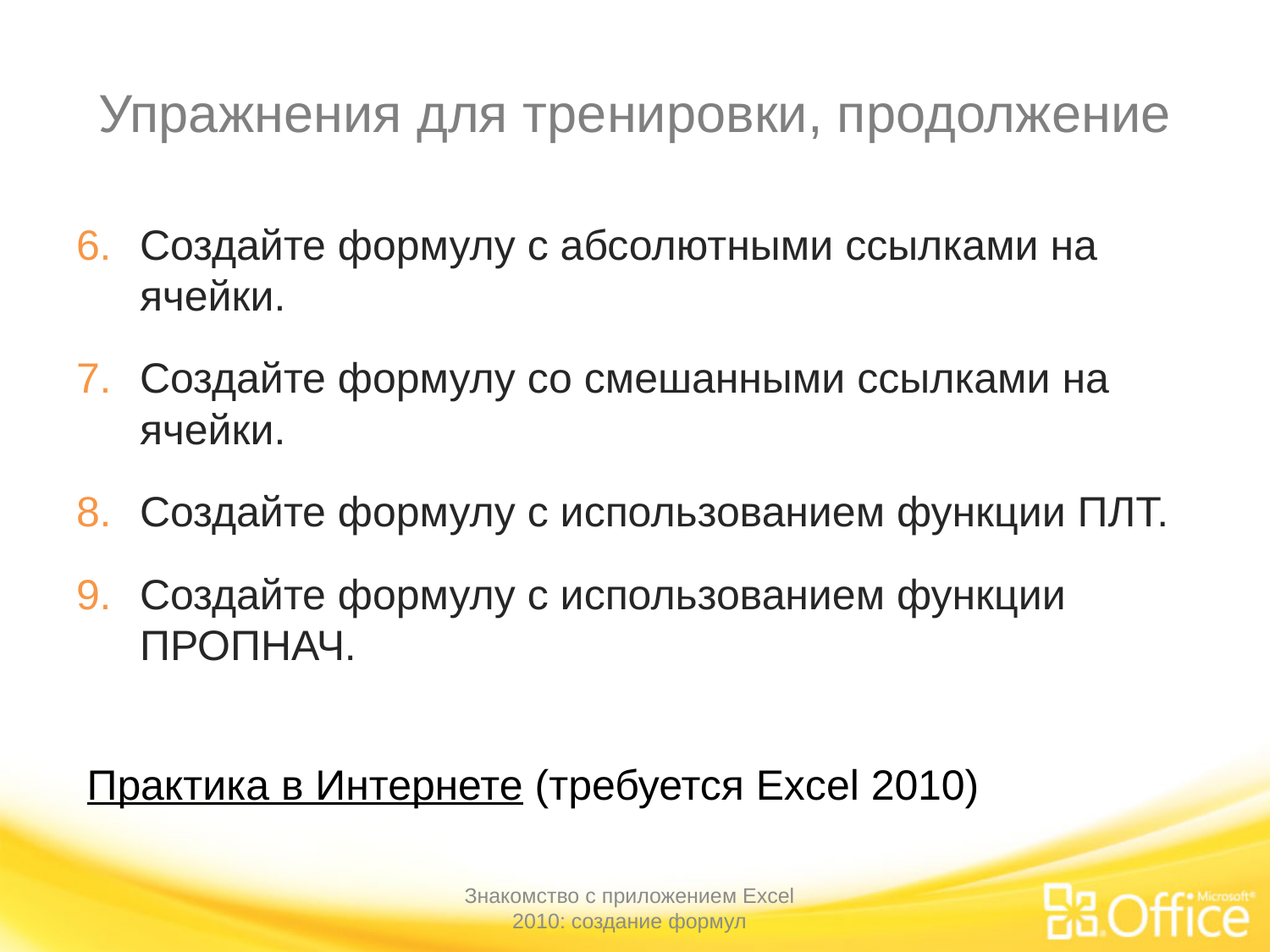

# Упражнения для тренировки, продолжение
Создайте формулу с абсолютными ссылками на ячейки.
Создайте формулу со смешанными ссылками на ячейки.
Создайте формулу с использованием функции ПЛТ.
Создайте формулу с использованием функции ПРОПНАЧ.

Практика в Интернете (требуется Excel 2010)
Знакомство с приложением Excel 2010: создание формул